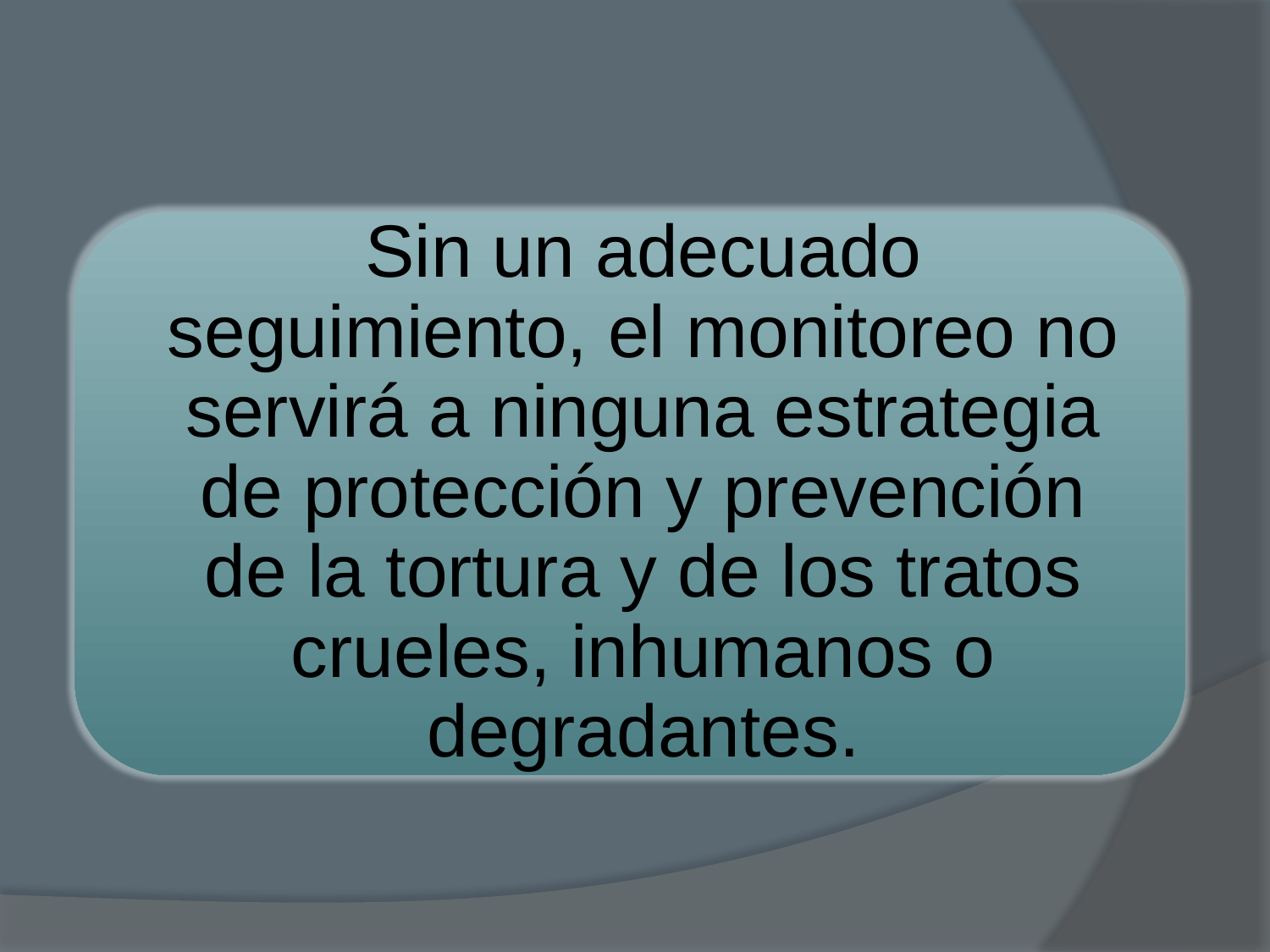

Sin un adecuado seguimiento, el monitoreo no servirá a ninguna estrategia de protección y prevención de la tortura y de los tratos crueles, inhumanos o degradantes.